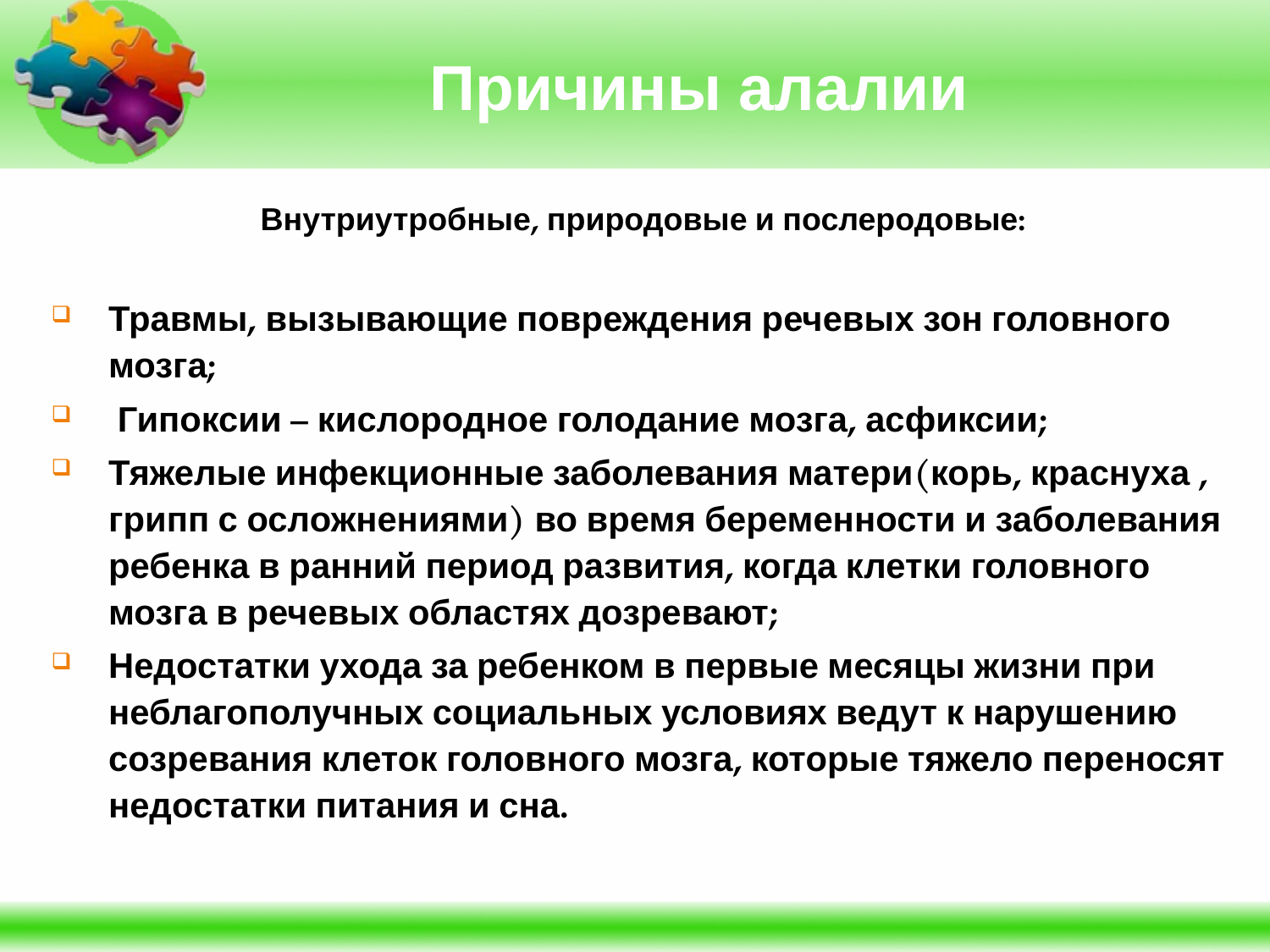

# Причины алалии
                          Внутриутробные, природовые и послеродовые:

Травмы, вызывающие повреждения речевых зон головного мозга;
 Гипоксии – кислородное голодание мозга, асфиксии;
Тяжелые инфекционные заболевания матери(корь, краснуха , грипп с осложнениями) во время беременности и заболевания ребенка в ранний период развития, когда клетки головного мозга в речевых областях дозревают;
Недостатки ухода за ребенком в первые месяцы жизни при
неблагополучных социальных условиях ведут к нарушению созревания клеток головного мозга, которые тяжело переносят недостатки питания и сна.